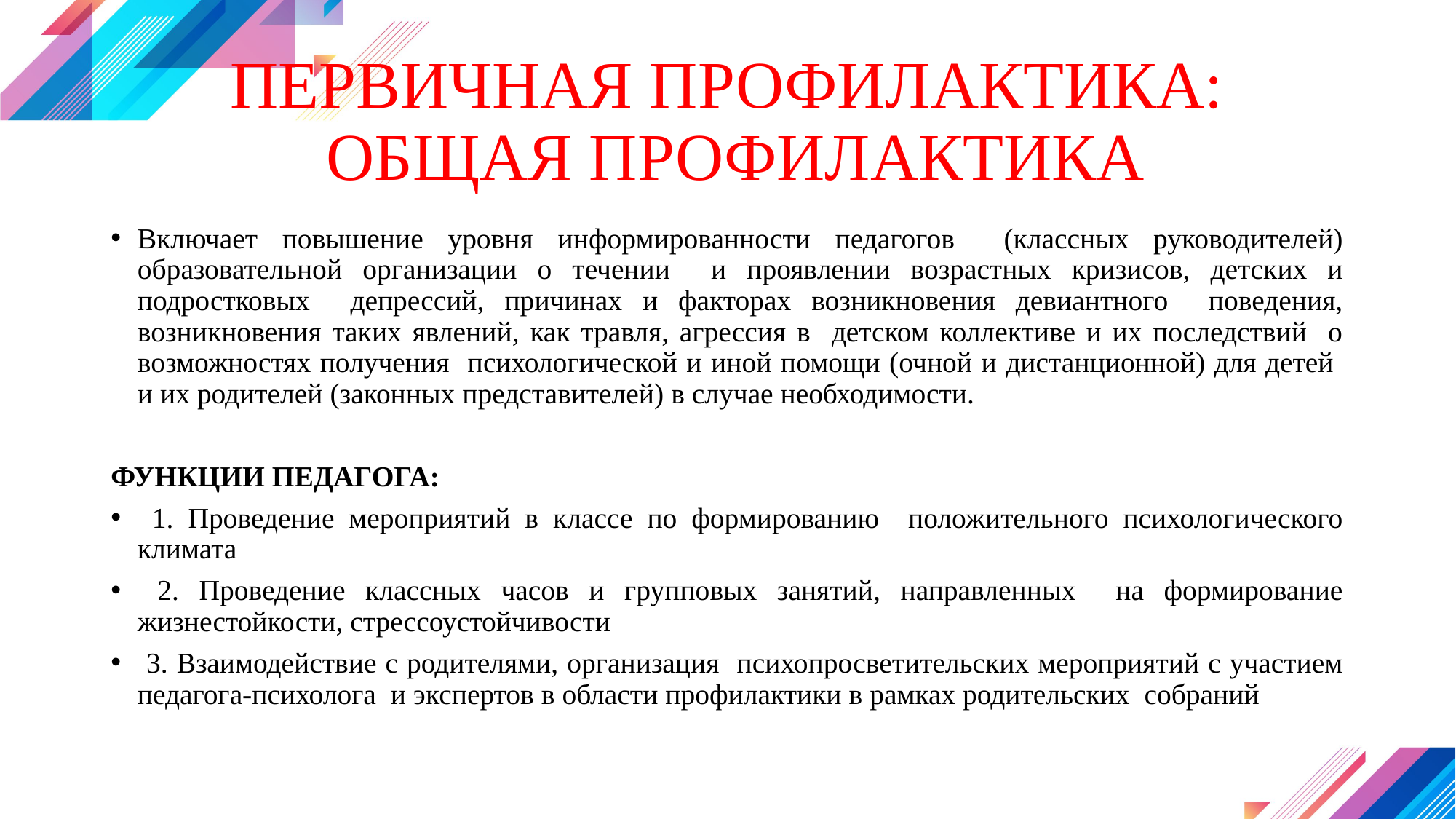

ПЕРВИЧНАЯ ПРОФИЛАКТИКА:
 ОБЩАЯ ПРОФИЛАКТИКА
Включает повышение уровня информированности педагогов  (классных руководителей) образовательной организации о течении  и проявлении возрастных кризисов, детских и подростковых  депрессий, причинах и факторах возникновения девиантного  поведения, возникновения таких явлений, как травля, агрессия в  детском коллективе и их последствий  о возможностях получения  психологической и иной помощи (очной и дистанционной) для детей  и их родителей (законных представителей) в случае необходимости.

ФУНКЦИИ ПЕДАГОГА:
 1. Проведение мероприятий в классе по формированию  положительного психологического климата
 2. Проведение классных часов и групповых занятий, направленных  на формирование жизнестойкости, стрессоустойчивости
 3. Взаимодействие с родителями, организация  психопросветительских мероприятий с участием педагога-психолога  и экспертов в области профилактики в рамках родительских  собраний